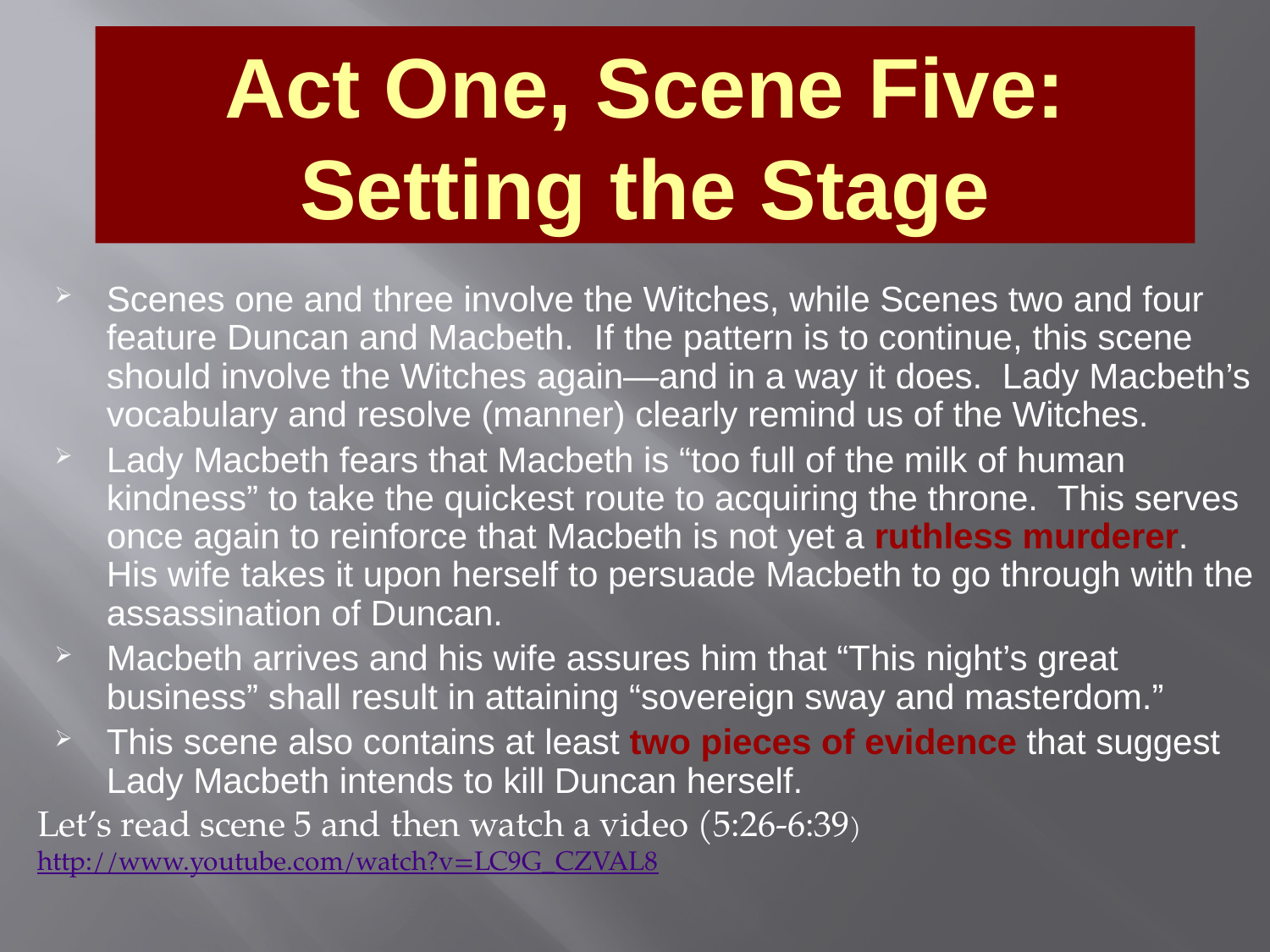

# Act One, Scene Five: Setting the Stage
Scenes one and three involve the Witches, while Scenes two and four feature Duncan and Macbeth.  If the pattern is to continue, this scene should involve the Witches again—and in a way it does.  Lady Macbeth’s vocabulary and resolve (manner) clearly remind us of the Witches.
Lady Macbeth fears that Macbeth is “too full of the milk of human kindness” to take the quickest route to acquiring the throne.  This serves once again to reinforce that Macbeth is not yet a ruthless murderer.  His wife takes it upon herself to persuade Macbeth to go through with the assassination of Duncan.
Macbeth arrives and his wife assures him that “This night’s great business” shall result in attaining “sovereign sway and masterdom.”
This scene also contains at least two pieces of evidence that suggest Lady Macbeth intends to kill Duncan herself.
Let’s read scene 5 and then watch a video (5:26-6:39)
http://www.youtube.com/watch?v=LC9G_CZVAL8